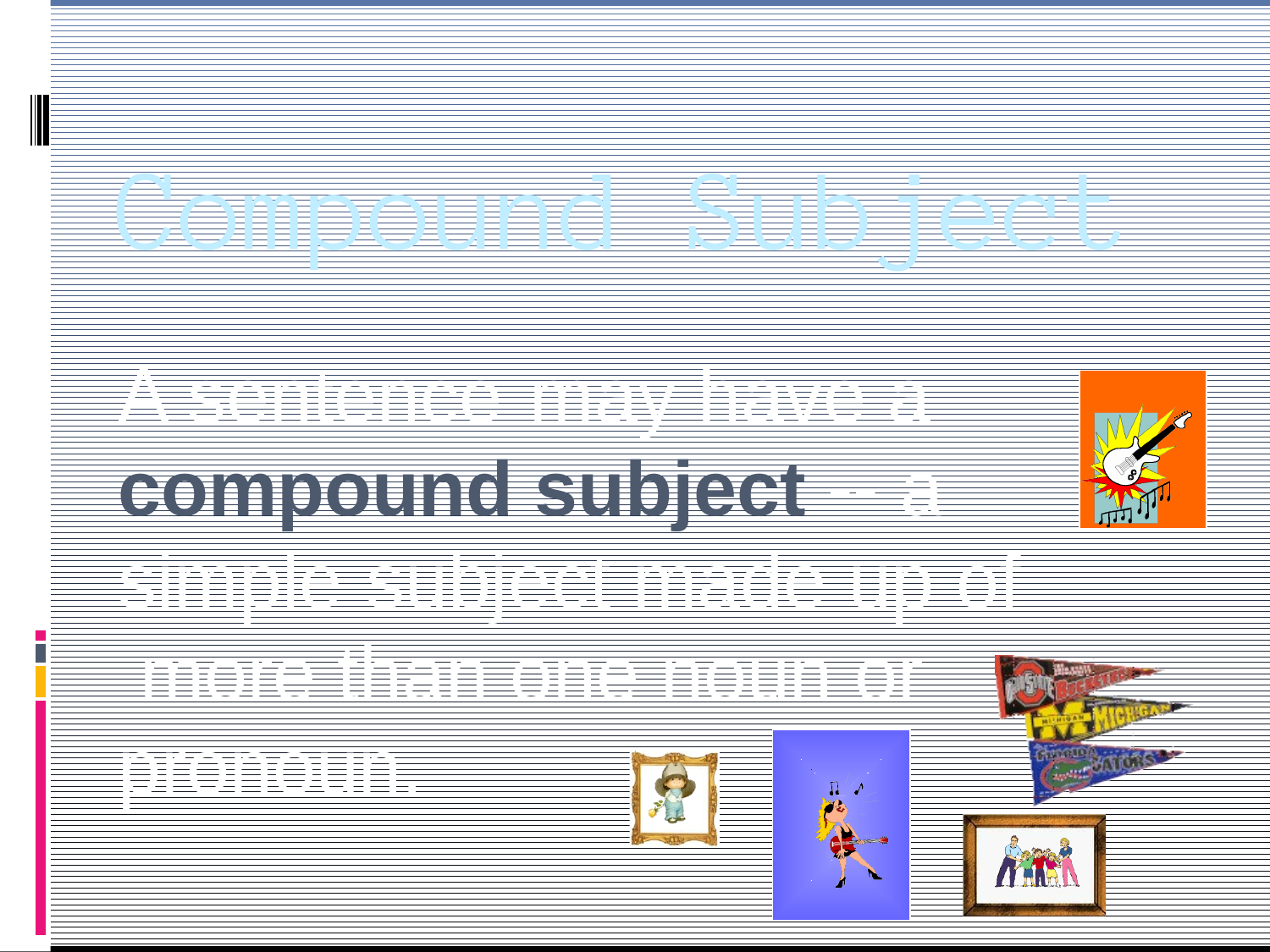

# Compound Subject
A sentence	may have a  compound subject -- a  simple	subject made up of  more than one noun or  pronoun.

ACDC

No Doubt